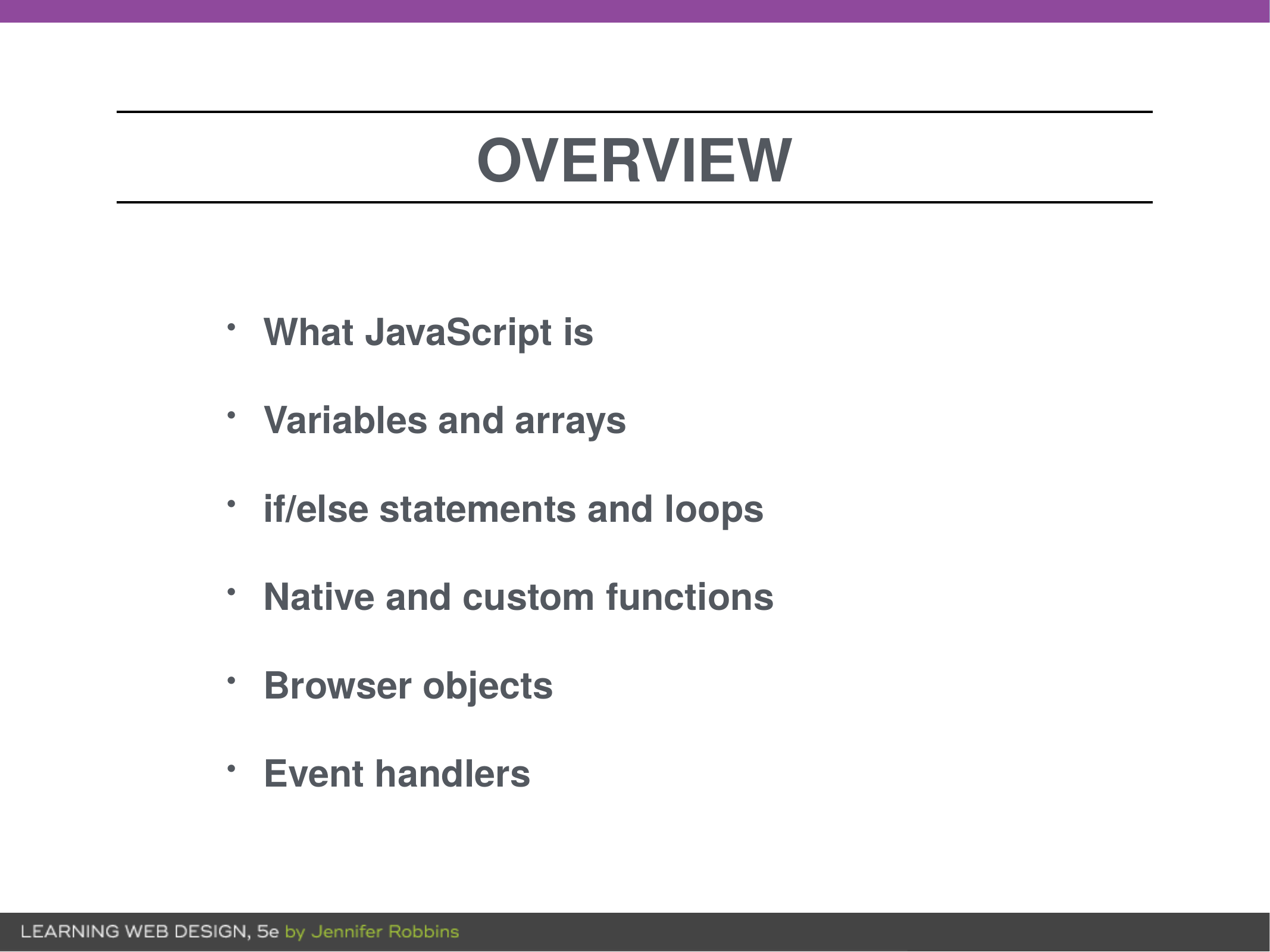

What JavaScript is
Variables and arrays
if/else statements and loops
Native and custom functions
Browser objects
Event handlers